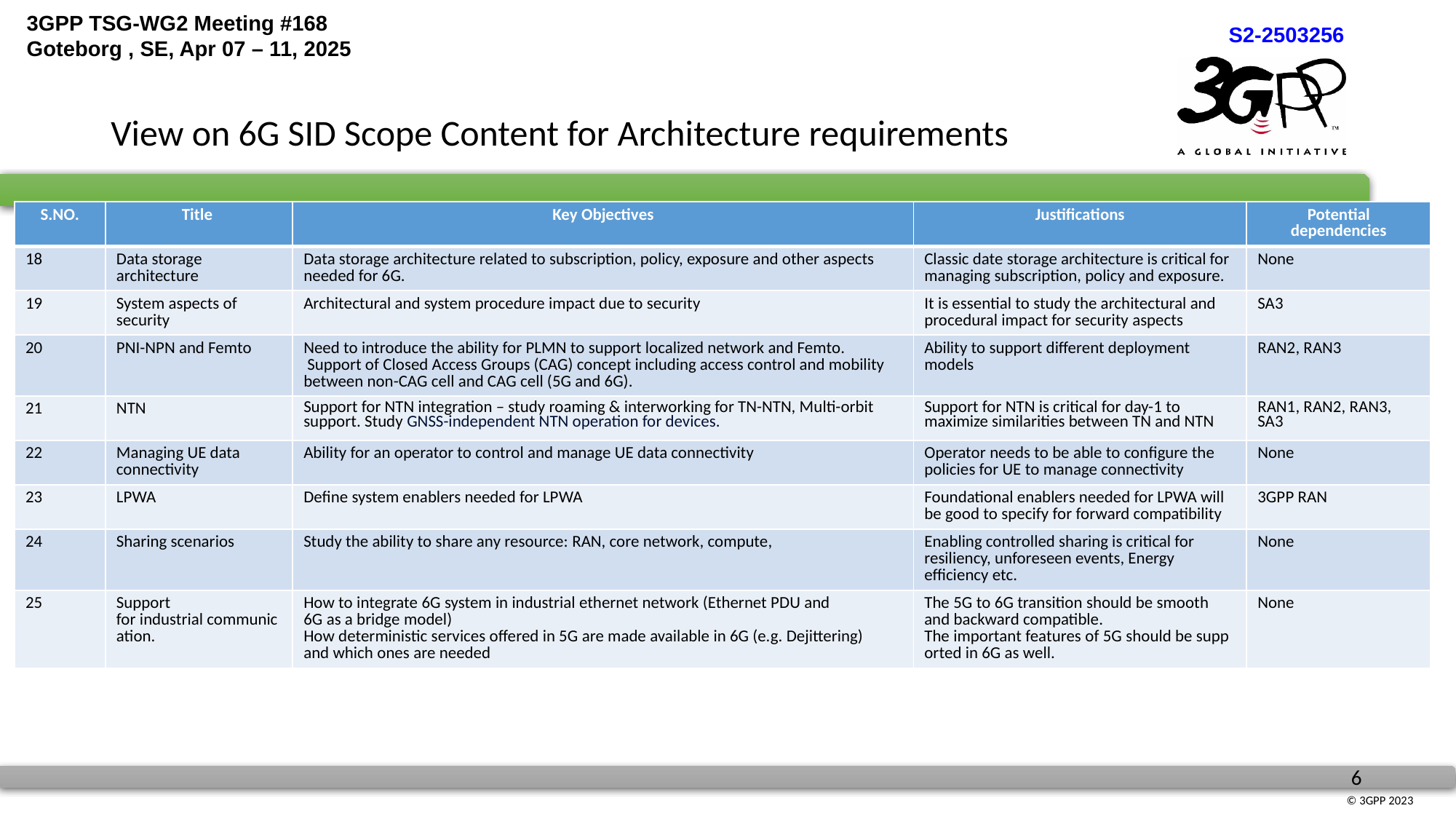

# View on 6G SID Scope Content for Architecture requirements
| S.NO. | Title | Key Objectives | Justifications | Potential dependencies |
| --- | --- | --- | --- | --- |
| 18 | Data storage architecture | Data storage architecture related to subscription, policy, exposure and other aspects needed for 6G. | Classic date storage architecture is critical for managing subscription, policy and exposure. | None |
| 19 | System aspects of security | Architectural and system procedure impact due to security | It is essential to study the architectural and procedural impact for security aspects | SA3 |
| 20 | PNI-NPN and Femto | Need to introduce the ability for PLMN to support localized network and Femto.  Support of Closed Access Groups (CAG) concept including access control and mobility between non-CAG cell and CAG cell (5G and 6G). | Ability to support different deployment models | RAN2, RAN3 |
| 21 | NTN | Support for NTN integration – study roaming & interworking for TN-NTN, Multi-orbit support. Study GNSS-independent NTN operation for devices.​ | Support for NTN is critical for day-1 to maximize similarities between TN and NTN​ | RAN1, RAN2, RAN3, SA3​ |
| 22 | Managing UE data connectivity | Ability for an operator to control and manage UE data connectivity | Operator needs to be able to configure the policies for UE to manage connectivity | None |
| 23 | LPWA | Define system enablers needed for LPWA | Foundational enablers needed for LPWA will be good to specify for forward compatibility | 3GPP RAN |
| 24 | Sharing scenarios | Study the ability to share any resource: RAN, core network, compute, | Enabling controlled sharing is critical for resiliency, unforeseen events, Energy efficiency etc. | None |
| 25 | Support for industrial communication. | How to integrate 6G system in industrial ethernet network (Ethernet PDU and 6G as a bridge model)  How deterministic services offered in 5G are made available in 6G (e.g. Dejittering) and which ones are needed | The 5G to 6G transition should be smooth and backward compatible. The important features of 5G should be supported in 6G as well. | None |